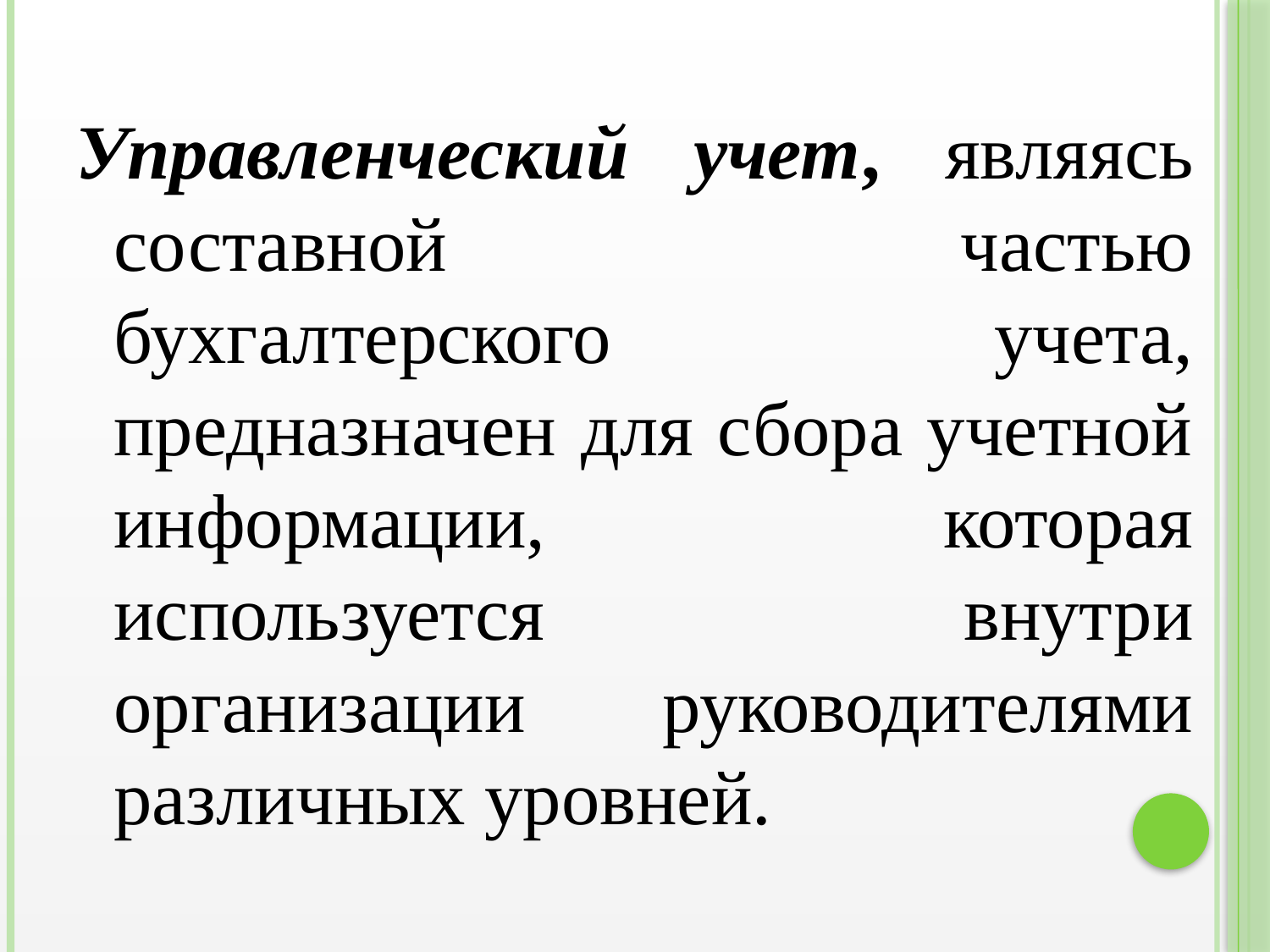

Управленческий учет, являясь составной частью бухгалтерского учета, предназначен для сбора учетной информации, которая используется внутри организации руководителями различных уровней.